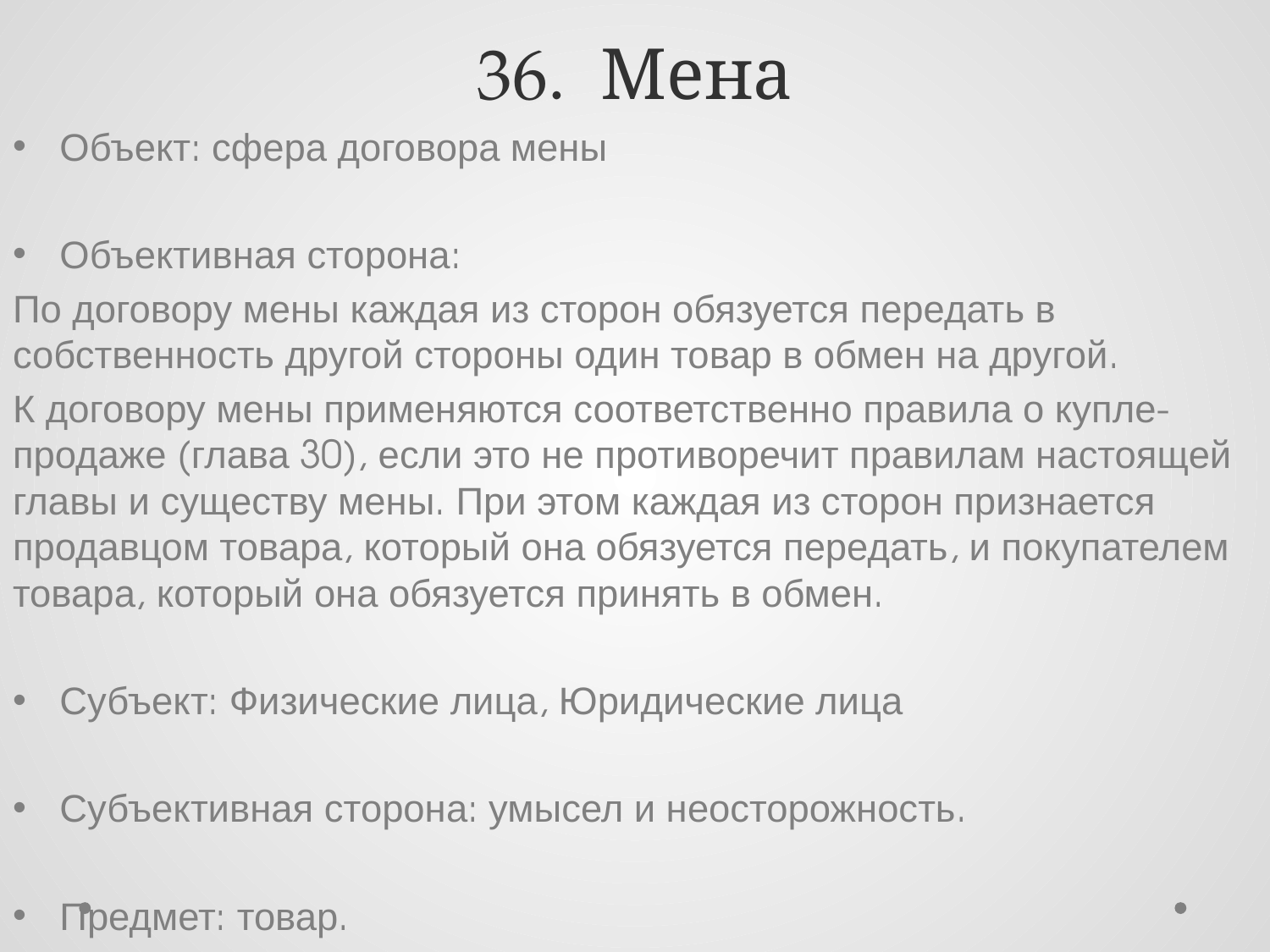

# 36.  Мена
Объект: сфера договора мены

Объективная сторона:
По договору мены каждая из сторон обязуется передать в собственность другой стороны один товар в обмен на другой.
К договору мены применяются соответственно правила о купле-продаже (глава 30), если это не противоречит правилам настоящей главы и существу мены. При этом каждая из сторон признается продавцом товара, который она обязуется передать, и покупателем товара, который она обязуется принять в обмен.

Субъект: Физические лица, Юридические лица

Субъективная сторона: умысел и неосторожность.

Предмет: товар.